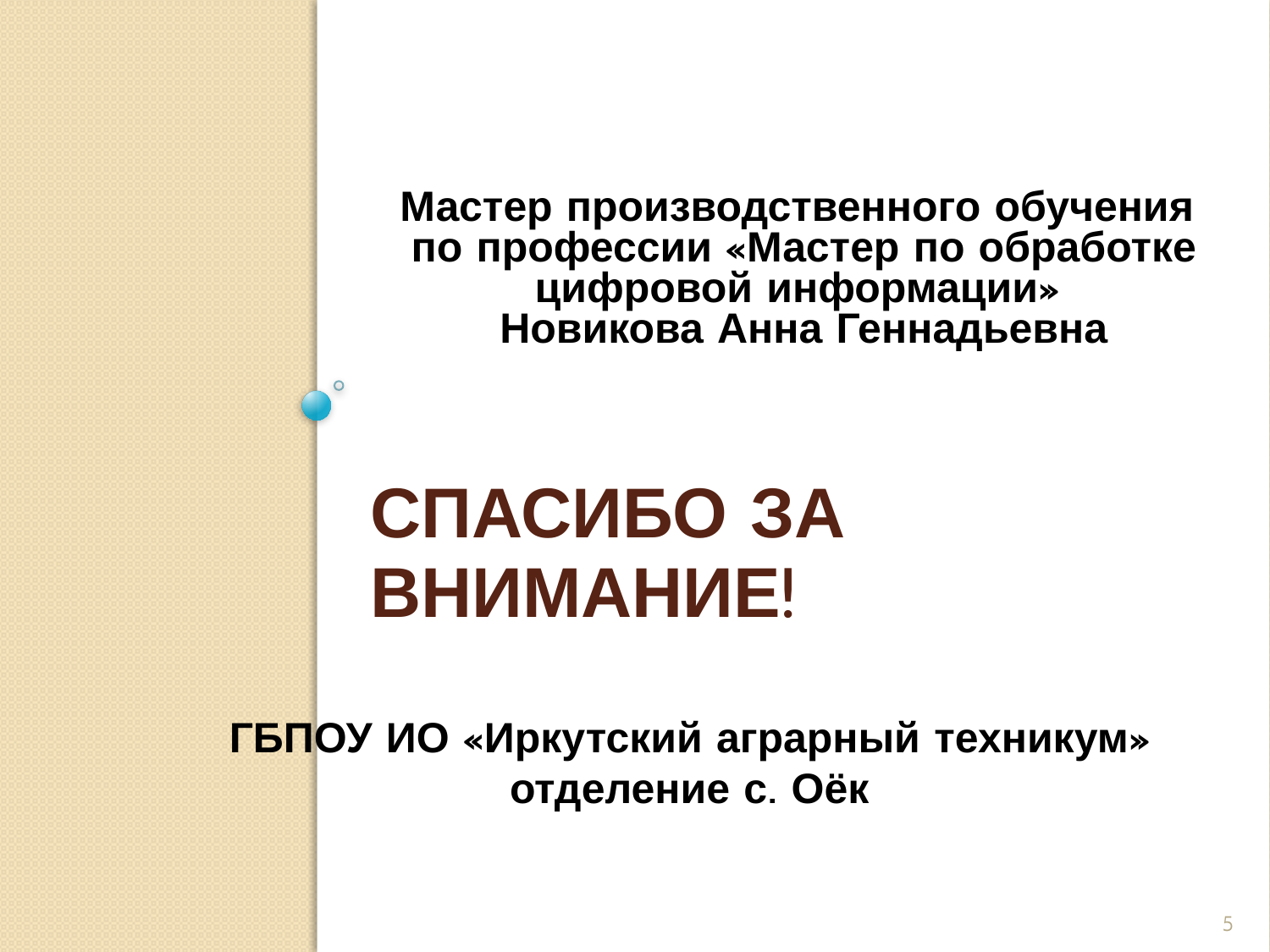

Мастер производственного обучения
по профессии «Мастер по обработке цифровой информации»
Новикова Анна Геннадьевна
# Спасибо за внимание!
ГБПОУ ИО «Иркутский аграрный техникум»
отделение с. Оёк
5